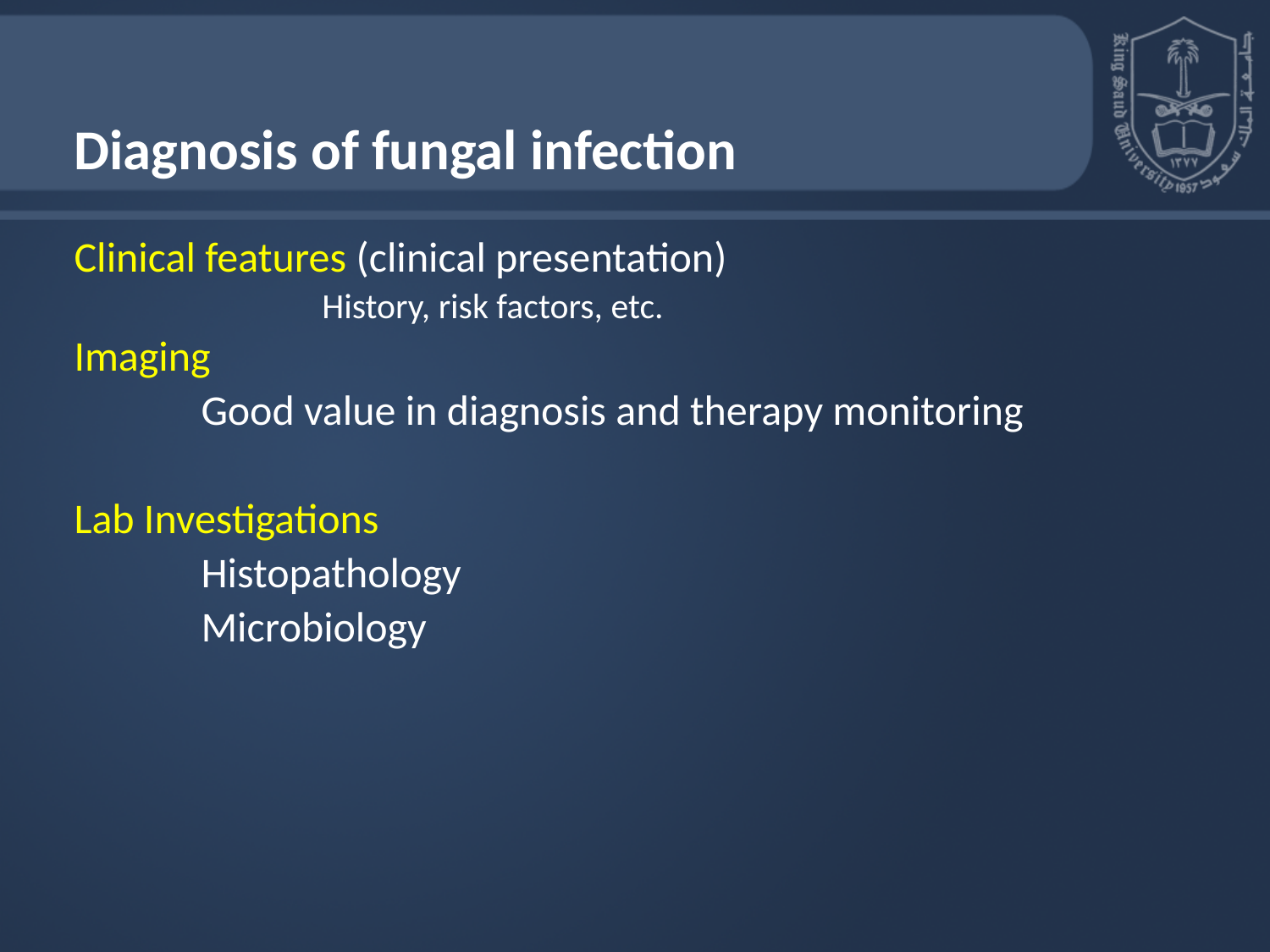

Diagnosis of fungal infection
Clinical features (clinical presentation)
                 History, risk factors, etc.
Imaging
Good value in diagnosis and therapy monitoring

Lab Investigations
Histopathology
Microbiology